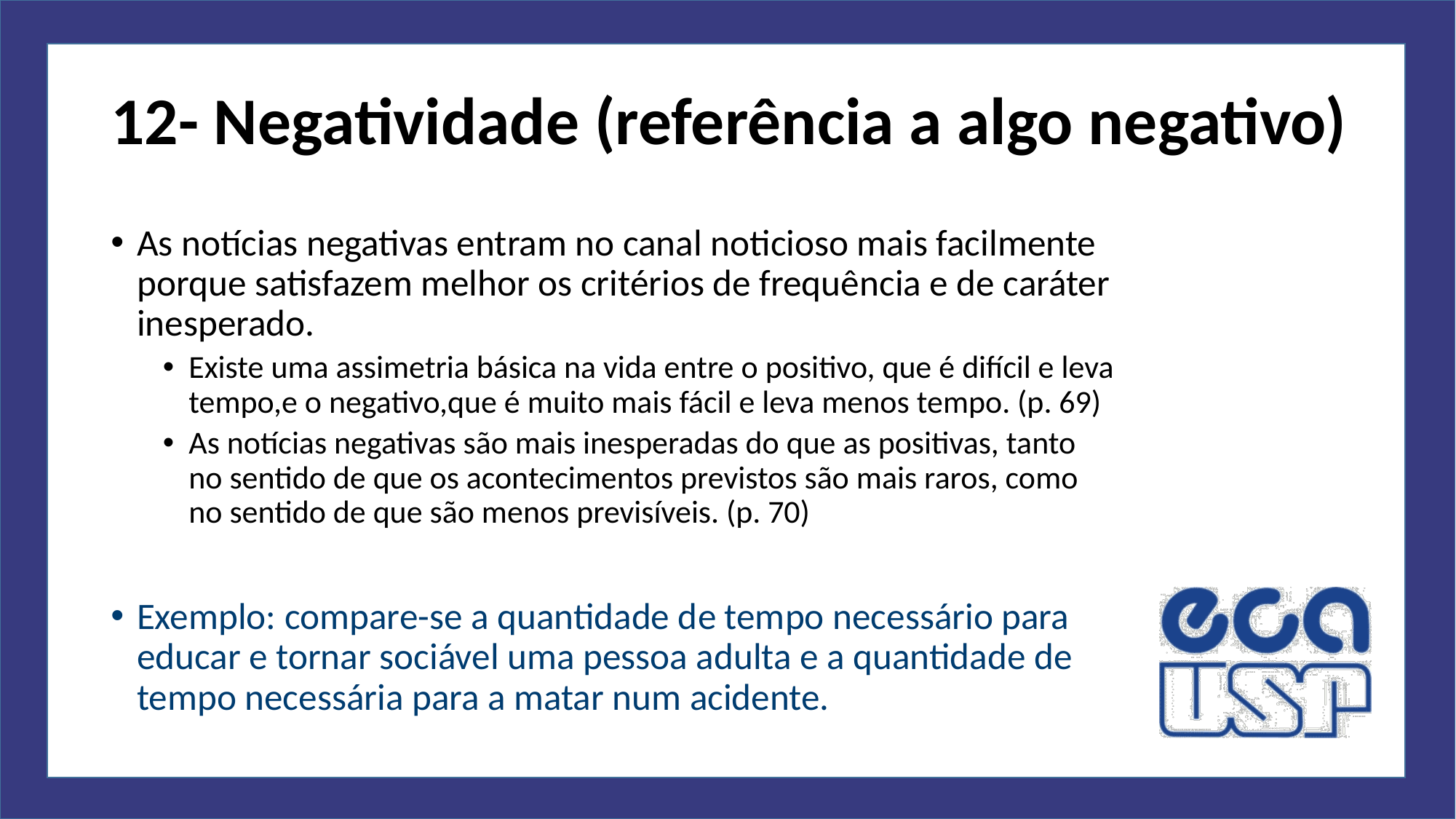

# 12- Negatividade (referência a algo negativo)
As notícias negativas entram no canal noticioso mais facilmente porque satisfazem melhor os critérios de frequência e de caráter inesperado.
Existe uma assimetria básica na vida entre o positivo, que é difícil e leva tempo,e o negativo,que é muito mais fácil e leva menos tempo. (p. 69)
As notícias negativas são mais inesperadas do que as positivas, tanto no sentido de que os acontecimentos previstos são mais raros, como no sentido de que são menos previsíveis. (p. 70)

Exemplo: compare-se a quantidade de tempo necessário para educar e tornar sociável uma pessoa adulta e a quantidade de tempo necessária para a matar num acidente.